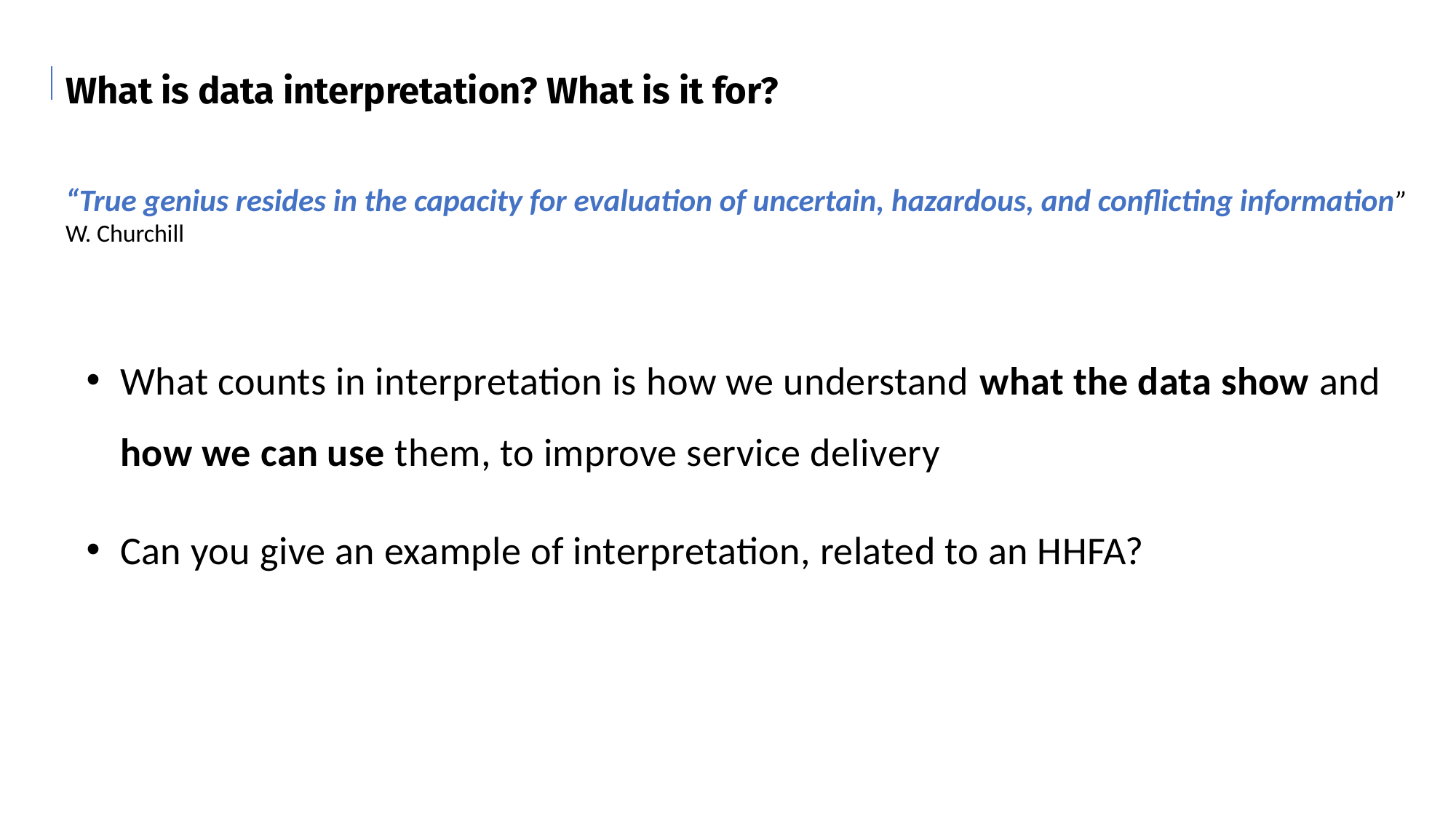

What is data interpretation? What is it for?
“True genius resides in the capacity for evaluation of uncertain, hazardous, and conflicting information” W. Churchill

What counts in interpretation is how we understand what the data show and how we can use them, to improve service delivery
Can you give an example of interpretation, related to an HHFA?

1